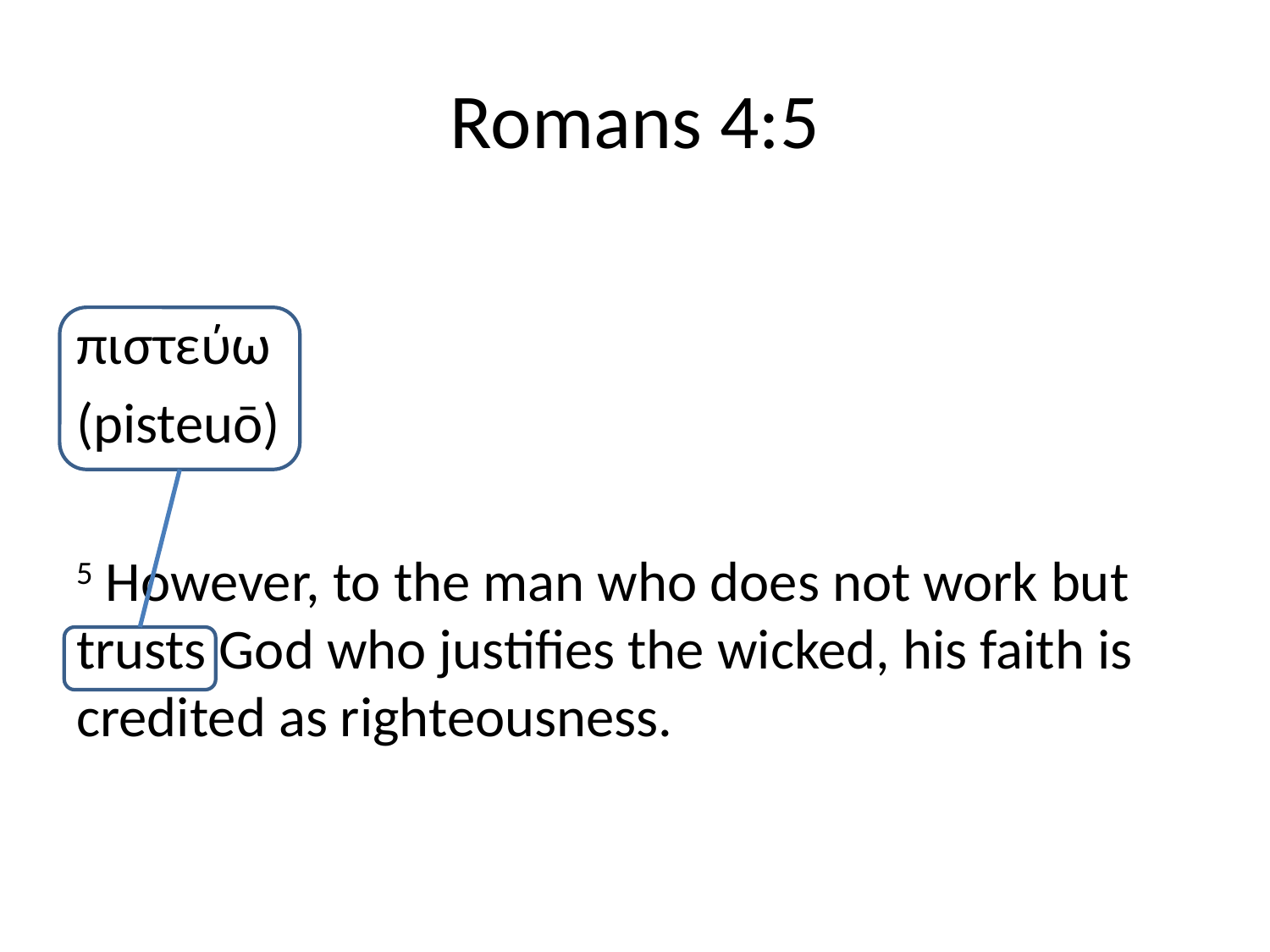

# Romans 4:5

πιστεύω
(pisteuō)

5 However, to the man who does not work but trusts God who justifies the wicked, his faith is credited as righteousness.